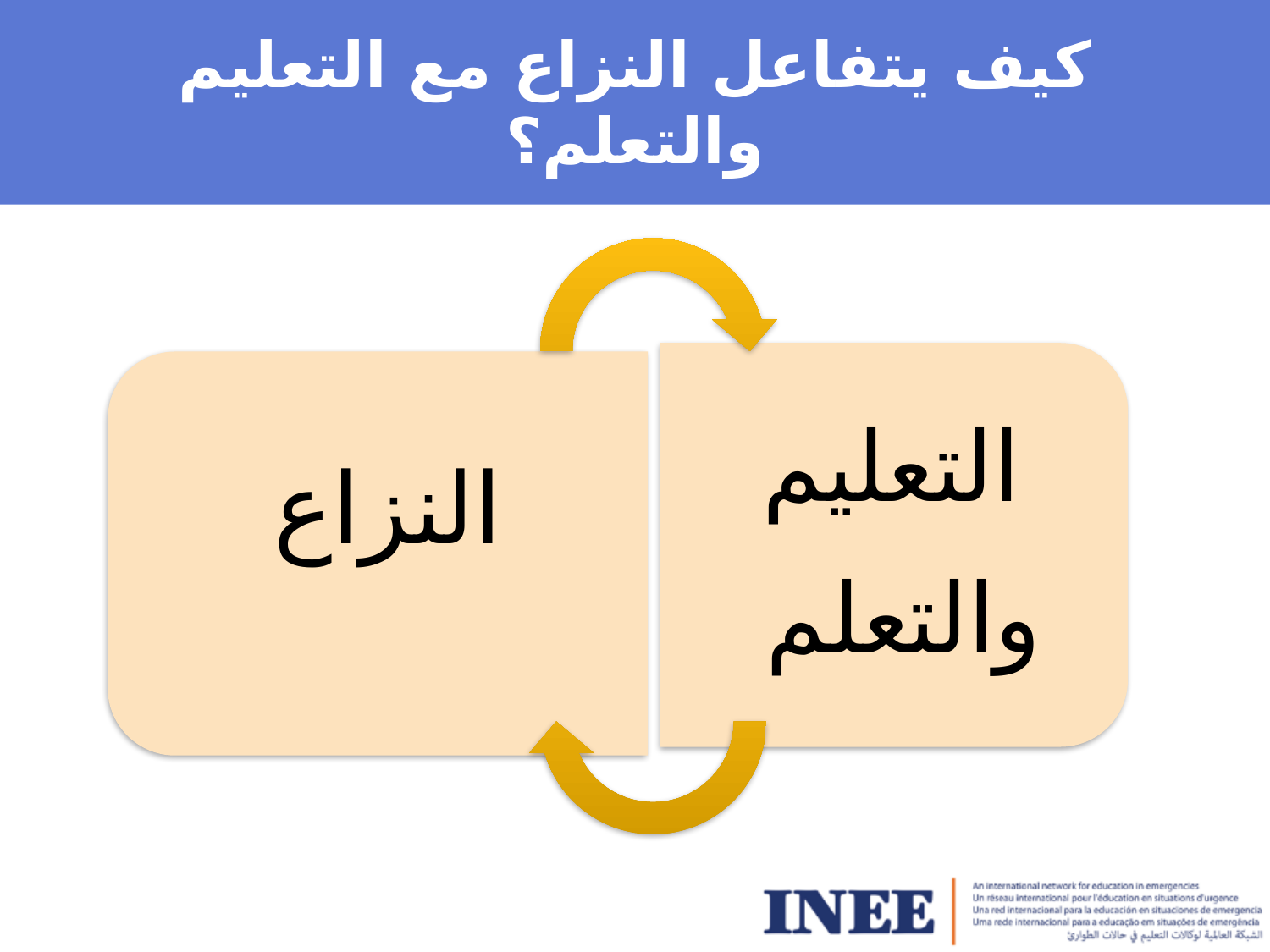

# كيف يتفاعل النزاع مع التعليم والتعلم؟
النزاع

التعليم
 والتعلم